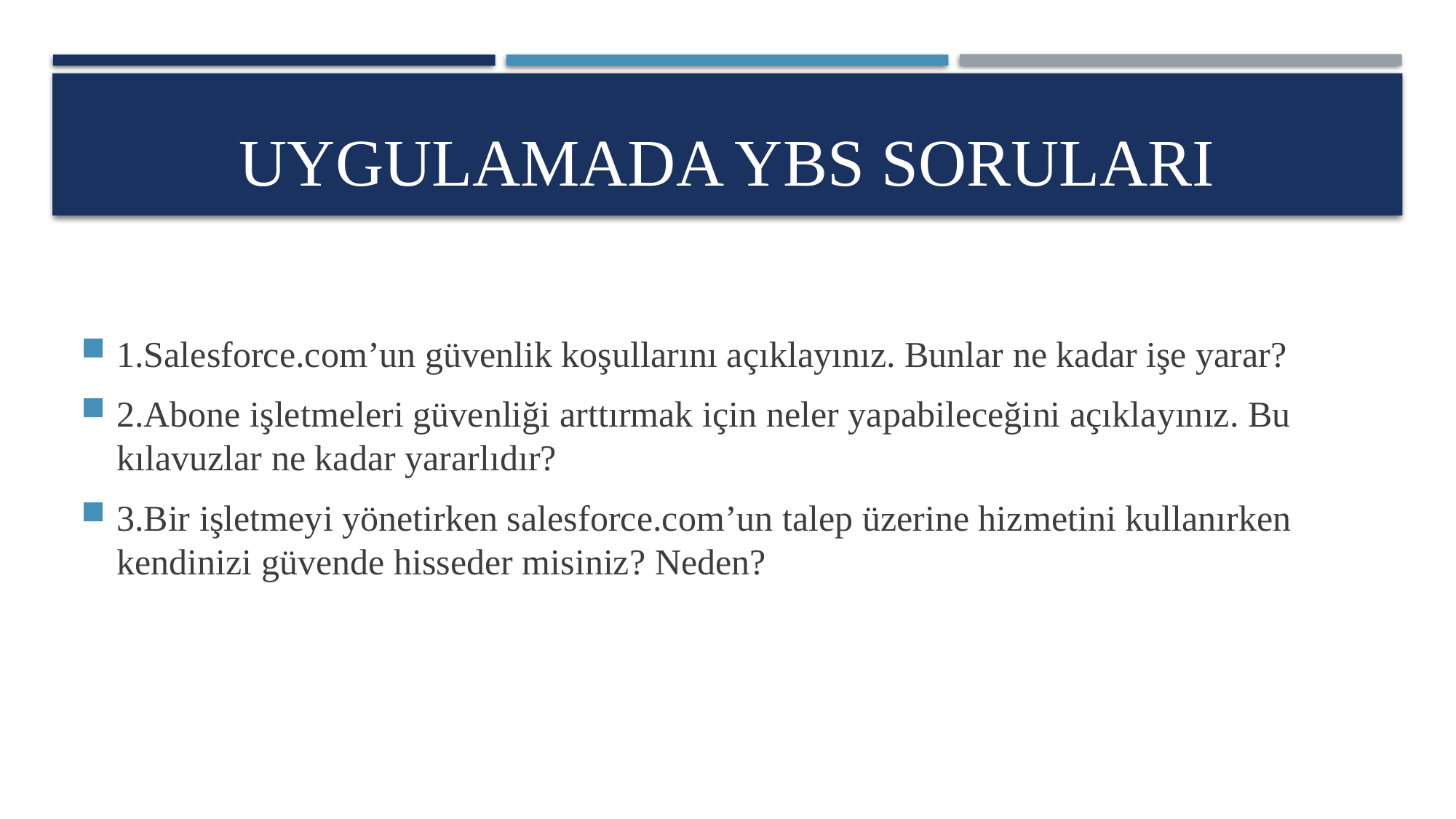

# UYGULAMADA YBS SORULARI
1.Salesforce.com’un güvenlik koşullarını açıklayınız. Bunlar ne kadar işe yarar?
2.Abone işletmeleri güvenliği arttırmak için neler yapabileceğini açıklayınız. Bu kılavuzlar ne kadar yararlıdır?
3.Bir işletmeyi yönetirken salesforce.com’un talep üzerine hizmetini kullanırken kendinizi güvende hisseder misiniz? Neden?